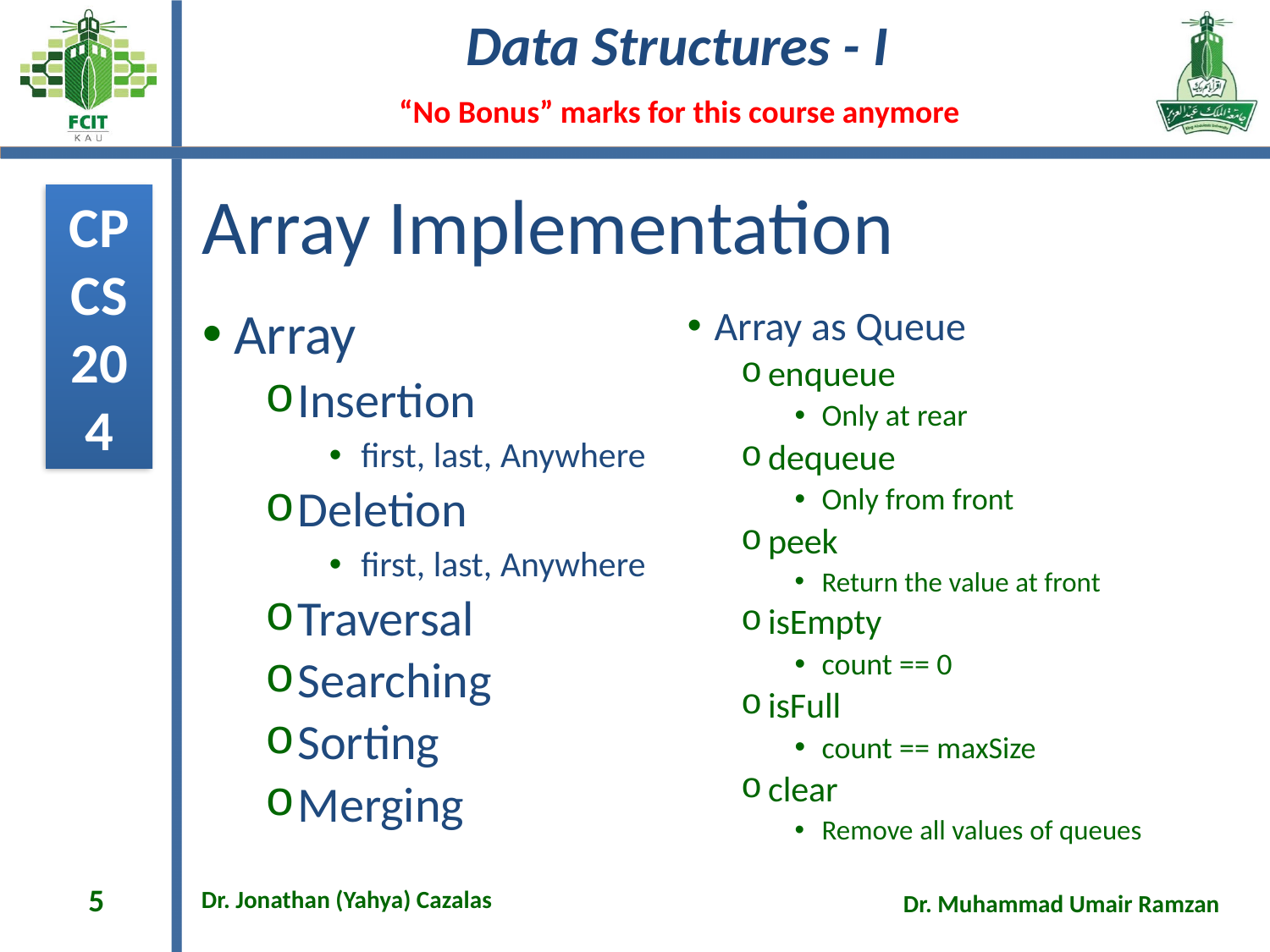

# Array Implementation
Array
Insertion
first, last, Anywhere
Deletion
first, last, Anywhere
Traversal
Searching
Sorting
Merging
Array as Queue
enqueue
Only at rear
dequeue
Only from front
peek
Return the value at front
isEmpty
count == 0
isFull
count == maxSize
clear
Remove all values of queues
5